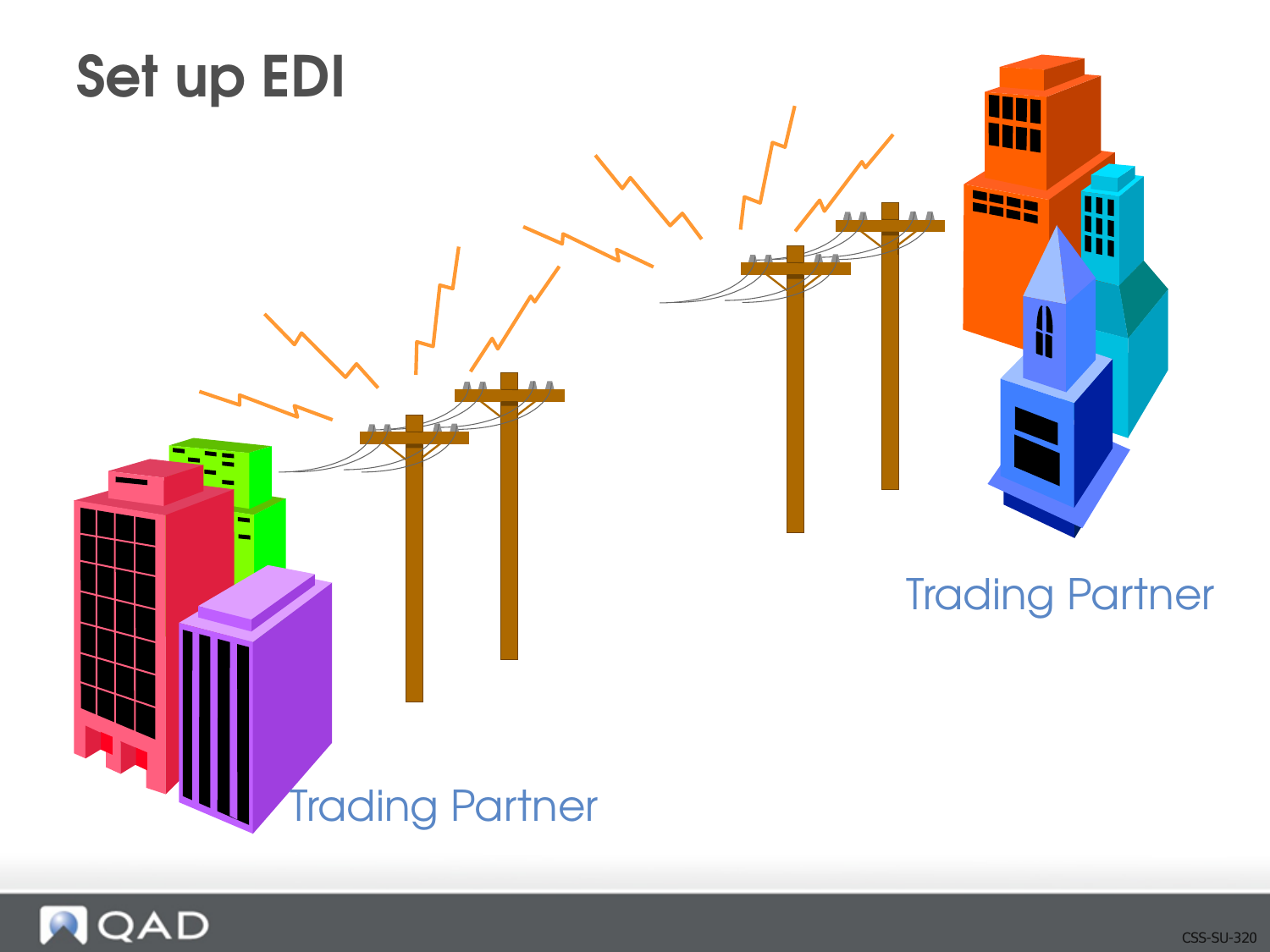

# Set up EDI

Trading Partner
Trading Partner
CSS-SU-320